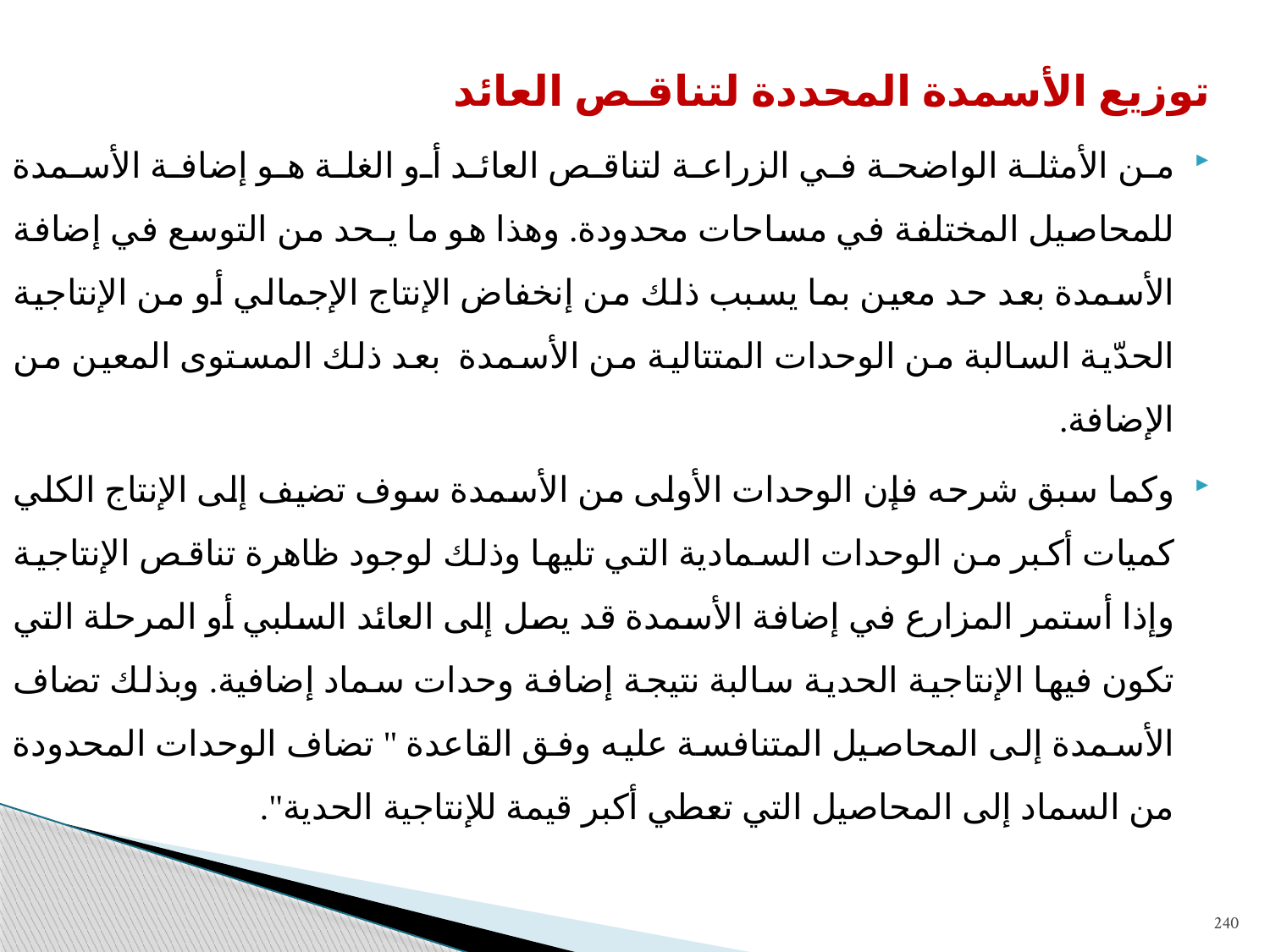

توزيع الأسمدة المحددة لتناقـص العائد
من الأمثلة الواضحة في الزراعة لتناقص العائد أو الغلة هو إضافة الأسمدة للمحاصيل المختلفة في مساحات محدودة. وهذا هو ما يـحد من التوسع في إضافة الأسمدة بعد حد معين بما يسبب ذلك من إنخفاض الإنتاج الإجمالي أو من الإنتاجية الحدّية السالبة من الوحدات المتتالية من الأسمدة  بعد ذلك المستوى المعين من الإضافة.
وكما سبق شرحه فإن الوحدات الأولى من الأسمدة سوف تضيف إلى الإنتاج الكلي كميات أكبر من الوحدات السمادية التي تليها وذلك لوجود ظاهرة تناقص الإنتاجية وإذا أستمر المزارع في إضافة الأسمدة قد يصل إلى العائد السلبي أو المرحلة التي تكون فيها الإنتاجية الحدية سالبة نتيجة إضافة وحدات سماد إضافية. وبذلك تضاف الأسمدة إلى المحاصيل المتنافسة عليه وفق القاعدة " تضاف الوحدات المحدودة من السماد إلى المحاصيل التي تعطي أكبر قيمة للإنتاجية الحدية".
240